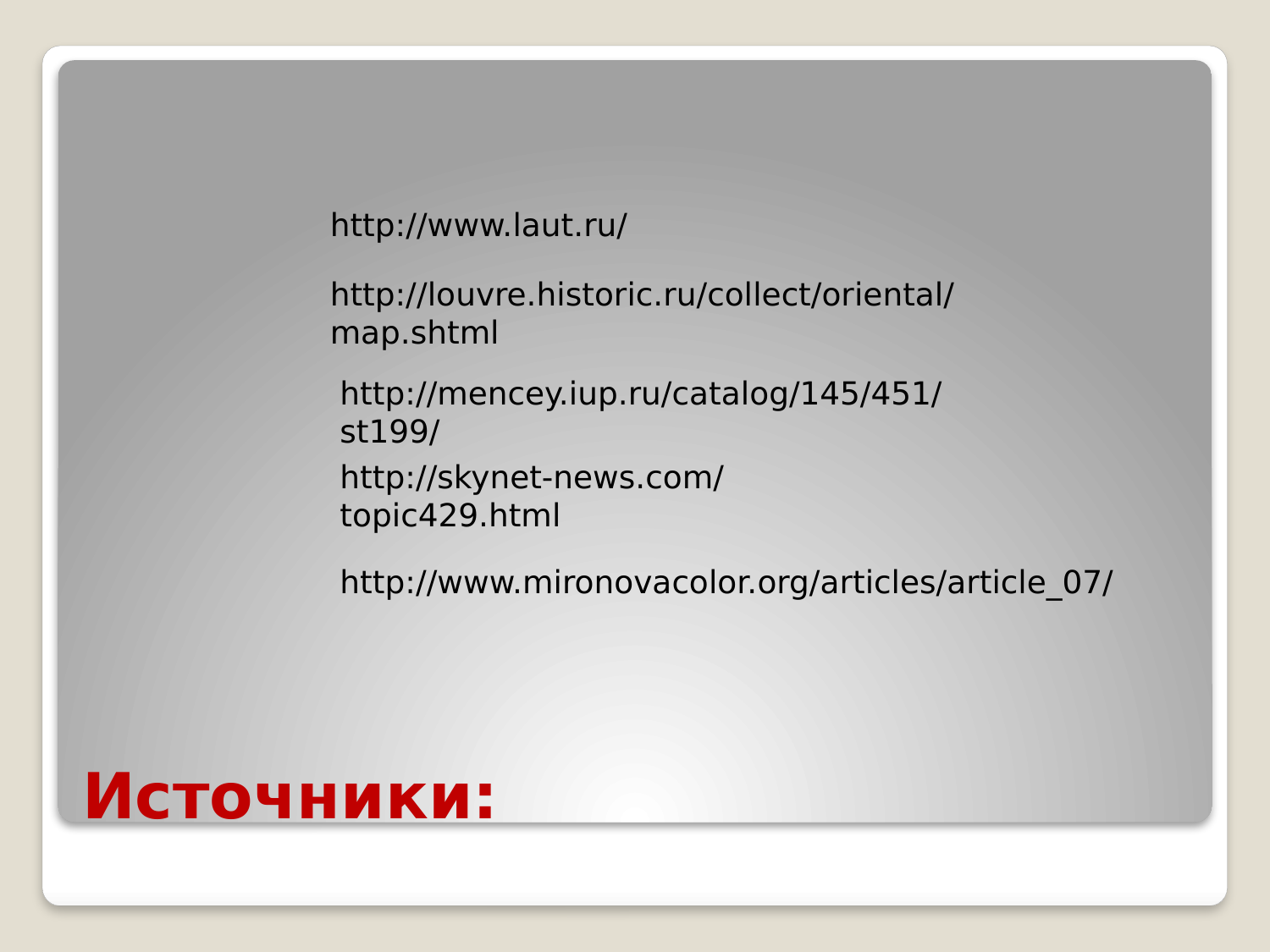

http://www.laut.ru/
http://louvre.historic.ru/collect/oriental/map.shtml
http://mencey.iup.ru/catalog/145/451/st199/
http://skynet-news.com/topic429.html
http://www.mironovacolor.org/articles/article_07/
# Источники: